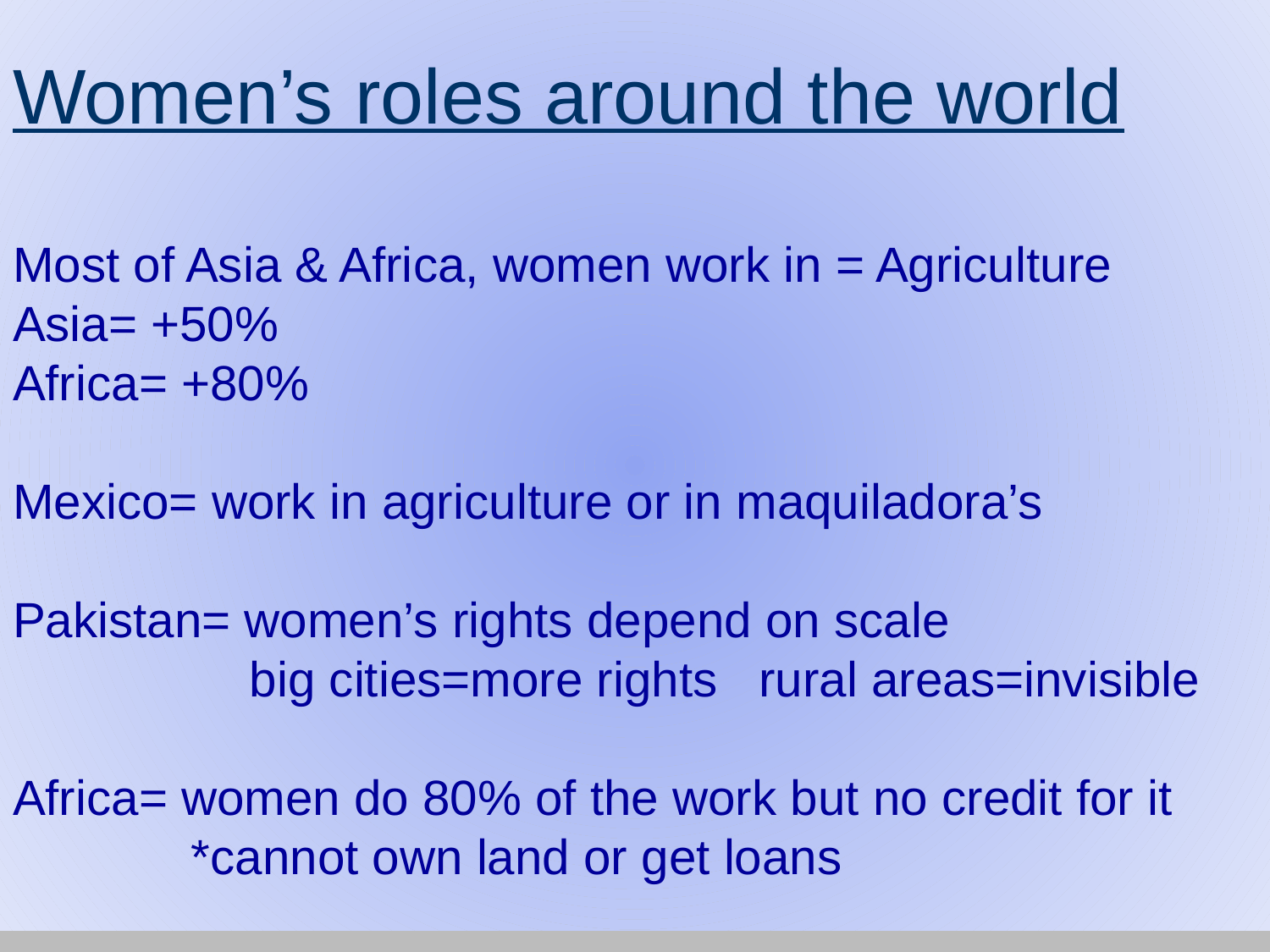

# Women’s roles around the world Most of Asia & Africa, women work in = Agriculture Asia= +50% Africa= +80% Mexico= work in agriculture or in maquiladora’s Pakistan= women’s rights depend on scale big cities=more rights   rural areas=invisible Africa= women do 80% of the work but no credit for it *cannot own land or get loans